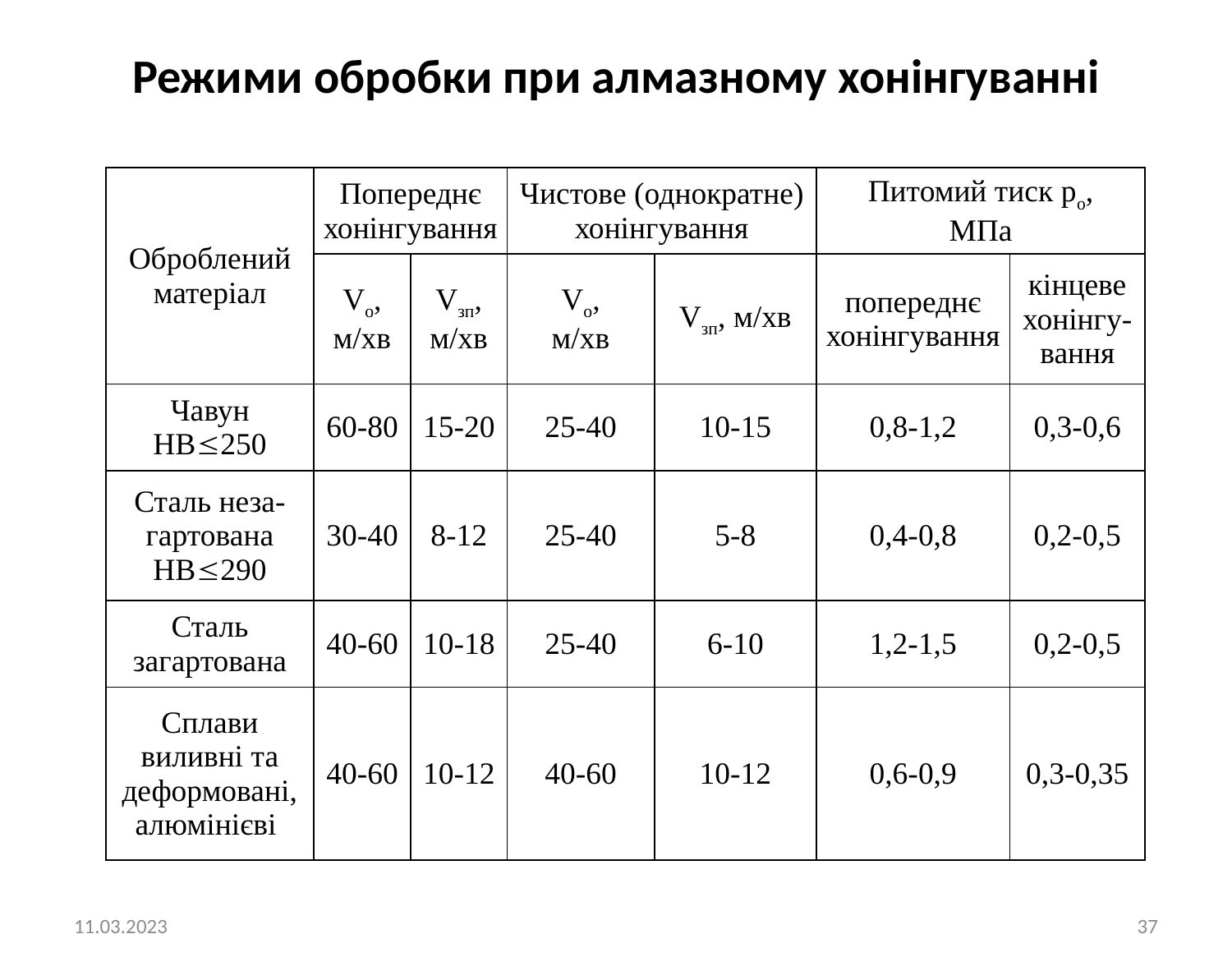

# Режими обробки при алмазному хонінгуванні
| Оброблений матеріал | Попереднє хонінгування |  | Чистове (однократне) хонінгування |  | Питомий тиск ро, МПа |  |
| --- | --- | --- | --- | --- | --- | --- |
|  | Vo, м/хв | Vзп, м/хв | Vo, м/хв | Vзп, м/хв | попереднє хонінгування | кінцеве хонінгу-вання |
| Чавун НВ≤250 | 60-80 | 15-20 | 25-40 | 10-15 | 0,8-1,2 | 0,3-0,6 |
| Сталь неза- гартована НВ≤290 | 30-40 | 8-12 | 25-40 | 5-8 | 0,4-0,8 | 0,2-0,5 |
| Сталь загартована | 40-60 | 10-18 | 25-40 | 6-10 | 1,2-1,5 | 0,2-0,5 |
| Сплави виливні та деформовані, алюмінієві | 40-60 | 10-12 | 40-60 | 10-12 | 0,6-0,9 | 0,3-0,35 |
11.03.2023
37